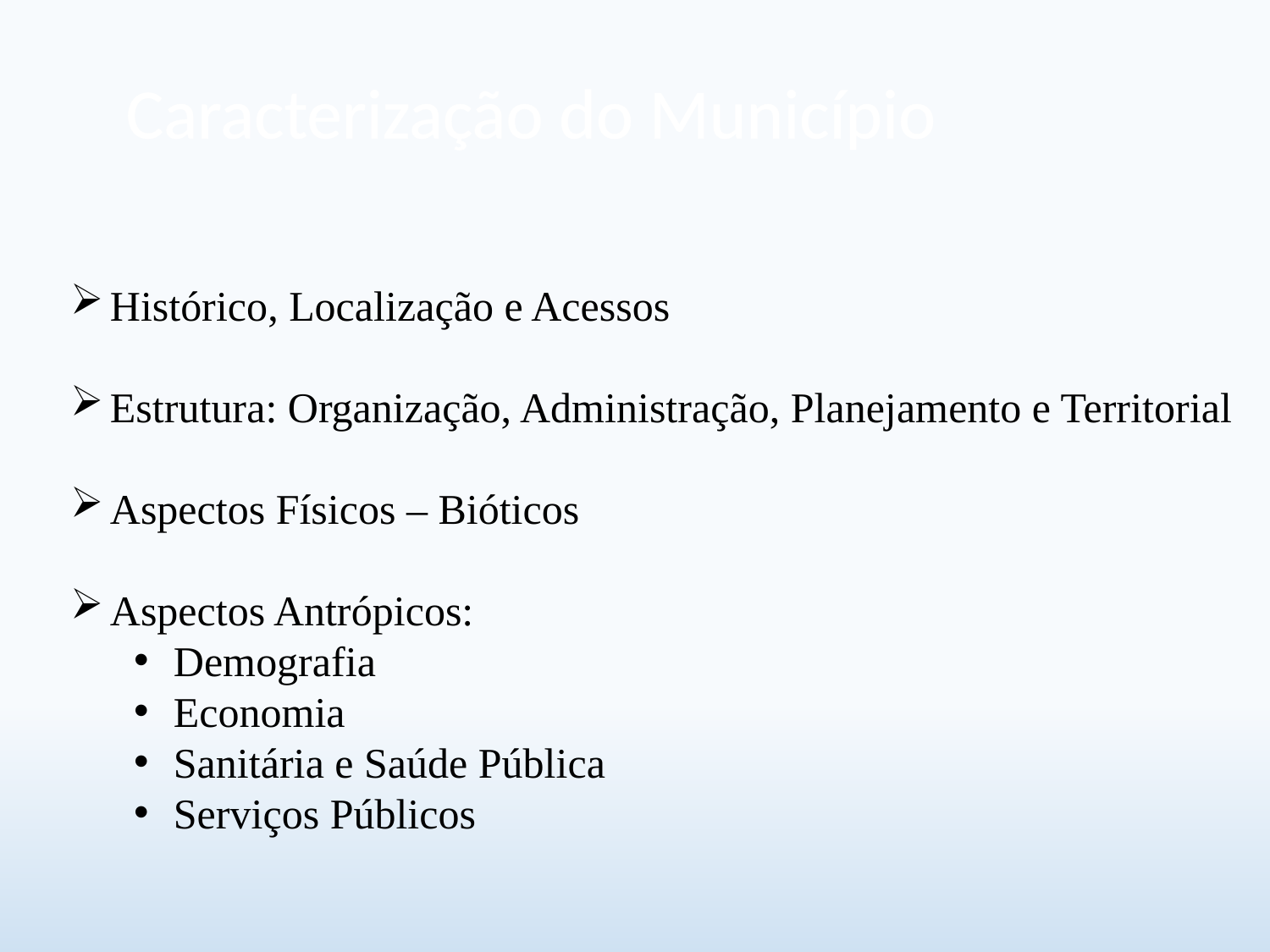

# Caracterização do Município
Histórico, Localização e Acessos

Estrutura: Organização, Administração, Planejamento e Territorial

Aspectos Físicos – Bióticos

Aspectos Antrópicos:
Demografia
Economia
Sanitária e Saúde Pública
Serviços Públicos